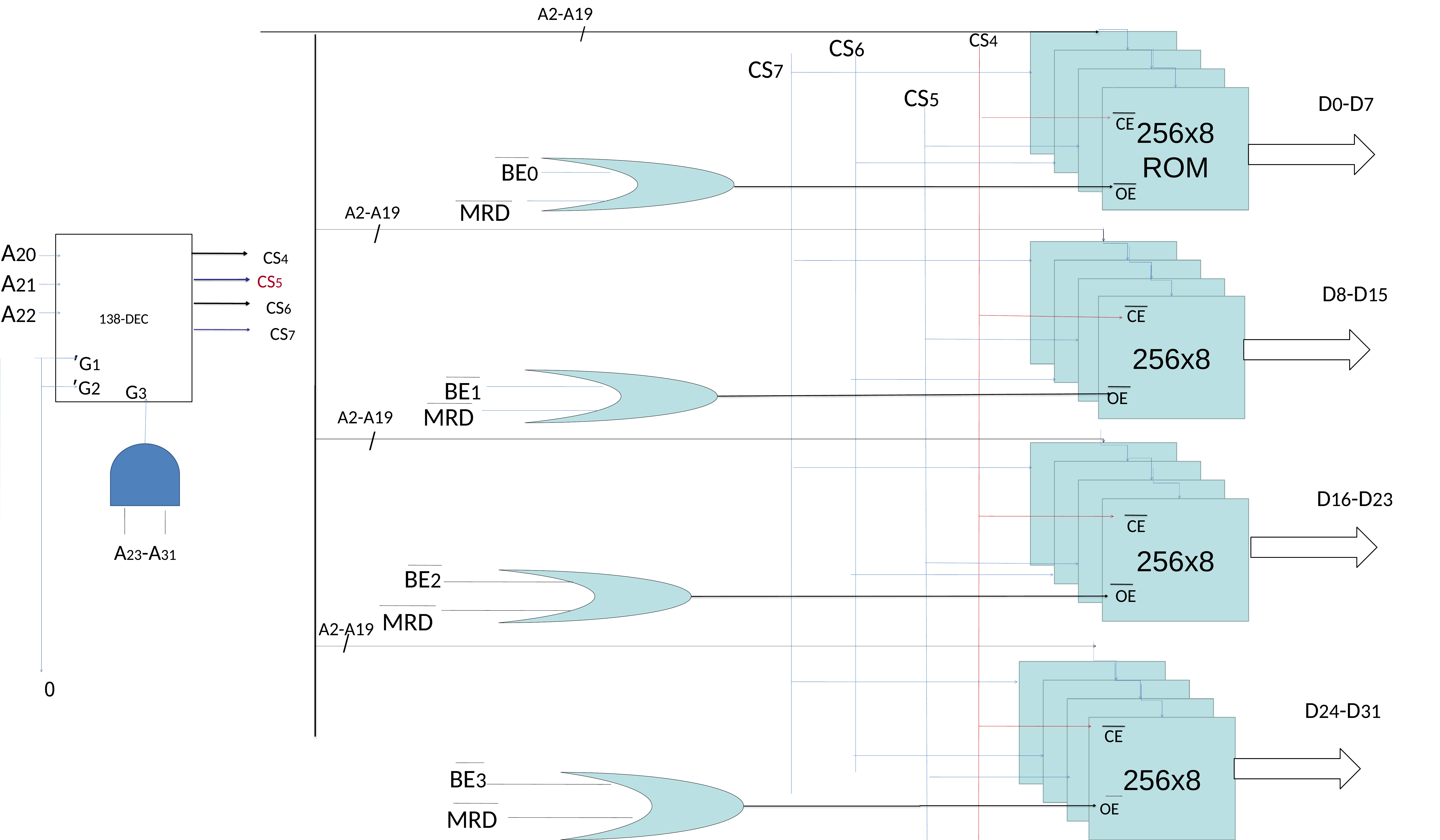

A2-A19
/
CS4
CS6

CS7

CS5
D0-D7
256x8
ROM
CE

BE0

OE
MRD
A2-A19
/
A20
A21
A22
138-DEC
CS4

              CS5
D8-D15

    CS6
256x8
CE
CS7

G1’
G2’
BE1

G3
OE
MRD
A2-A19
/

D16-D23
256x8
CE

A23-A31
BE2

OE
MRD
A2-A19
/

0

D24-D31

256x8
CE

BE3

MRD
OE